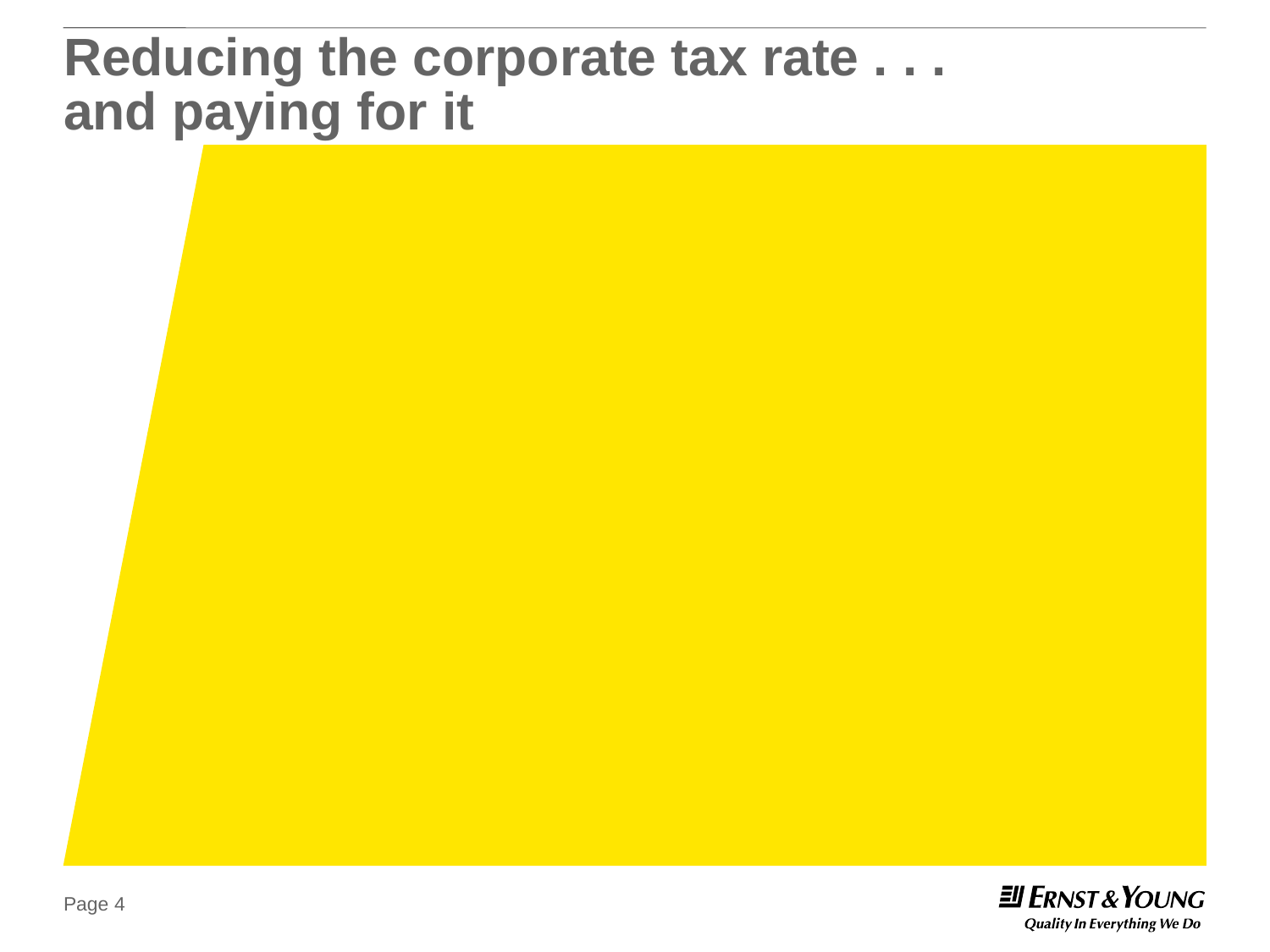

# Reducing the corporate tax rate . . . and paying for it